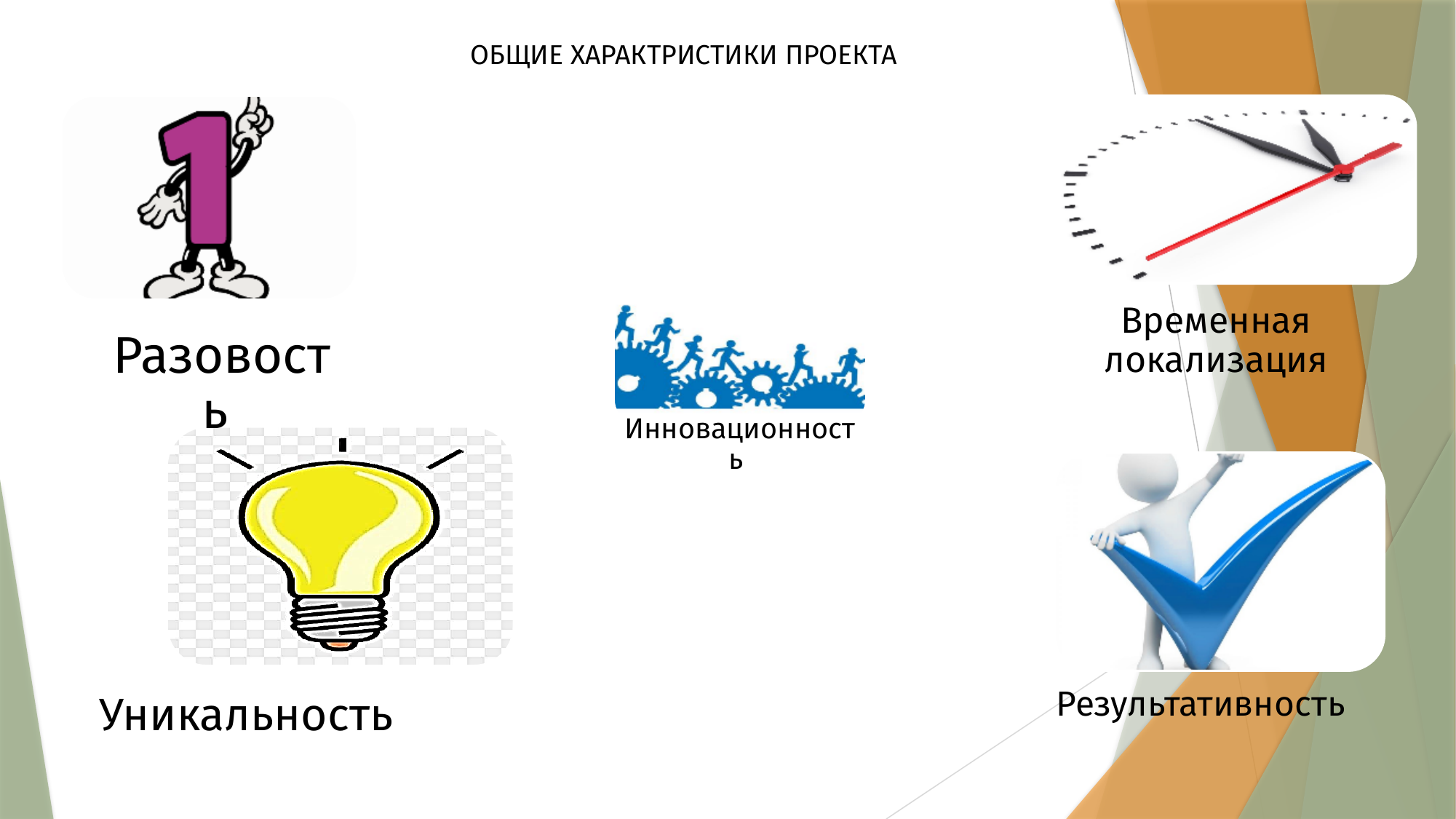

ОБЩИЕ ХАРАКТРИСТИКИ ПРОЕКТА
Разовость
Временная локализация
Инновационность
Уникальность

Результативность